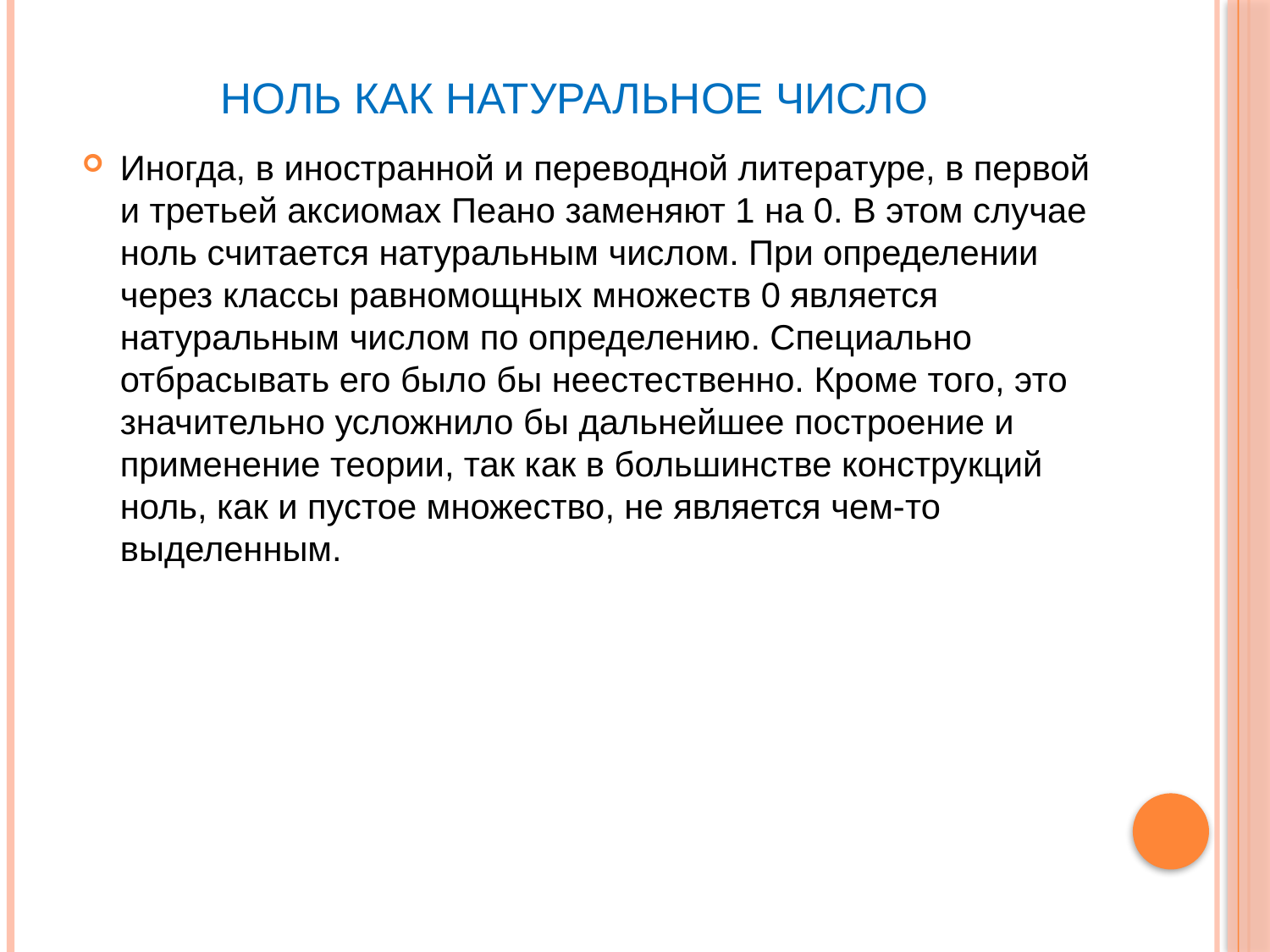

# Ноль как натуральное число
Иногда, в иностранной и переводной литературе, в первой и третьей аксиомах Пеано заменяют 1 на 0. В этом случае ноль считается натуральным числом. При определении через классы равномощных множеств 0 является натуральным числом по определению. Специально отбрасывать его было бы неестественно. Кроме того, это значительно усложнило бы дальнейшее построение и применение теории, так как в большинстве конструкций ноль, как и пустое множество, не является чем-то выделенным.